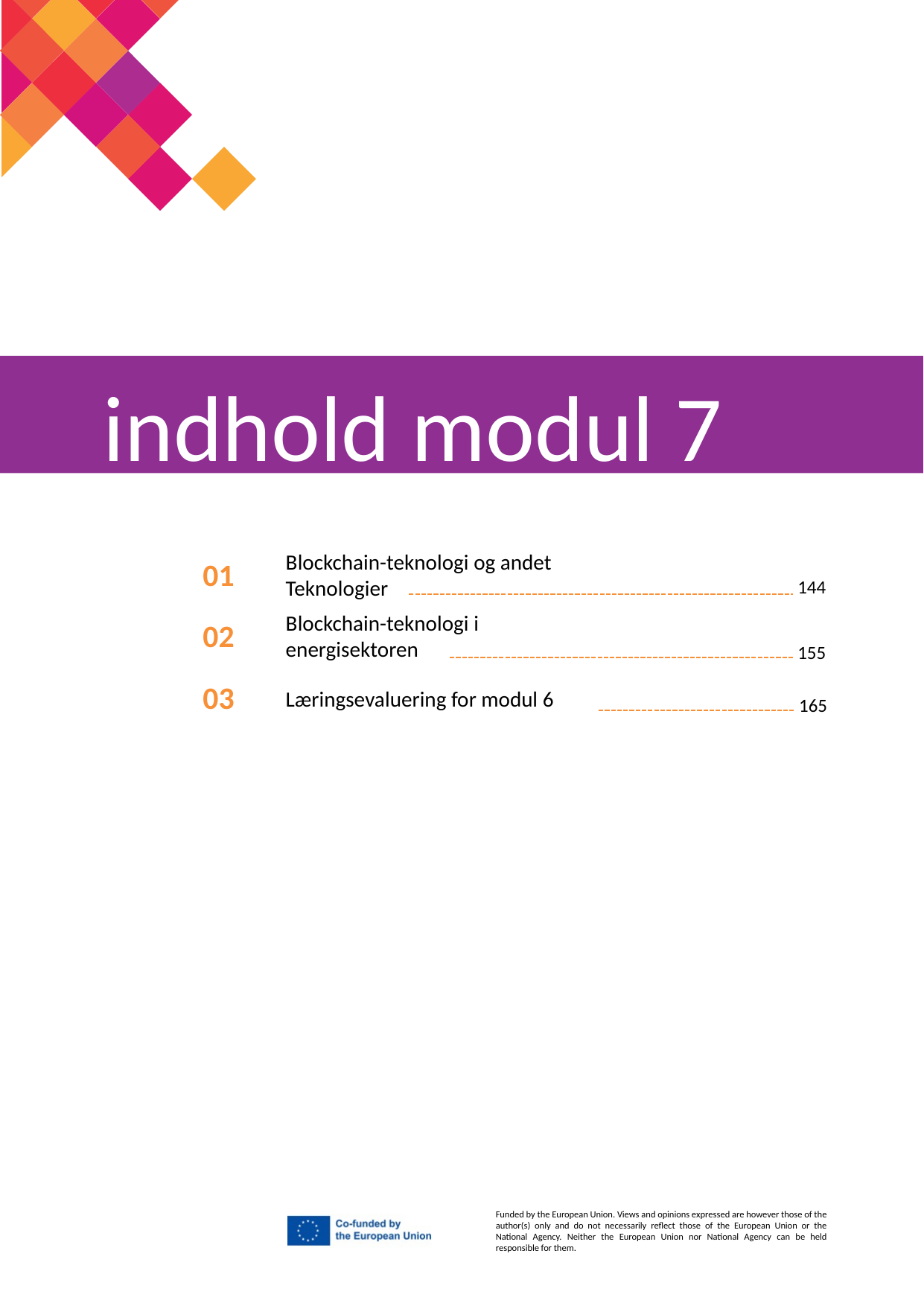

indhold modul 7
01
Blockchain-teknologi og andet
Teknologier
144
Blockchain-teknologi i
energisektoren
02
155
03
Læringsevaluering for modul 6
165